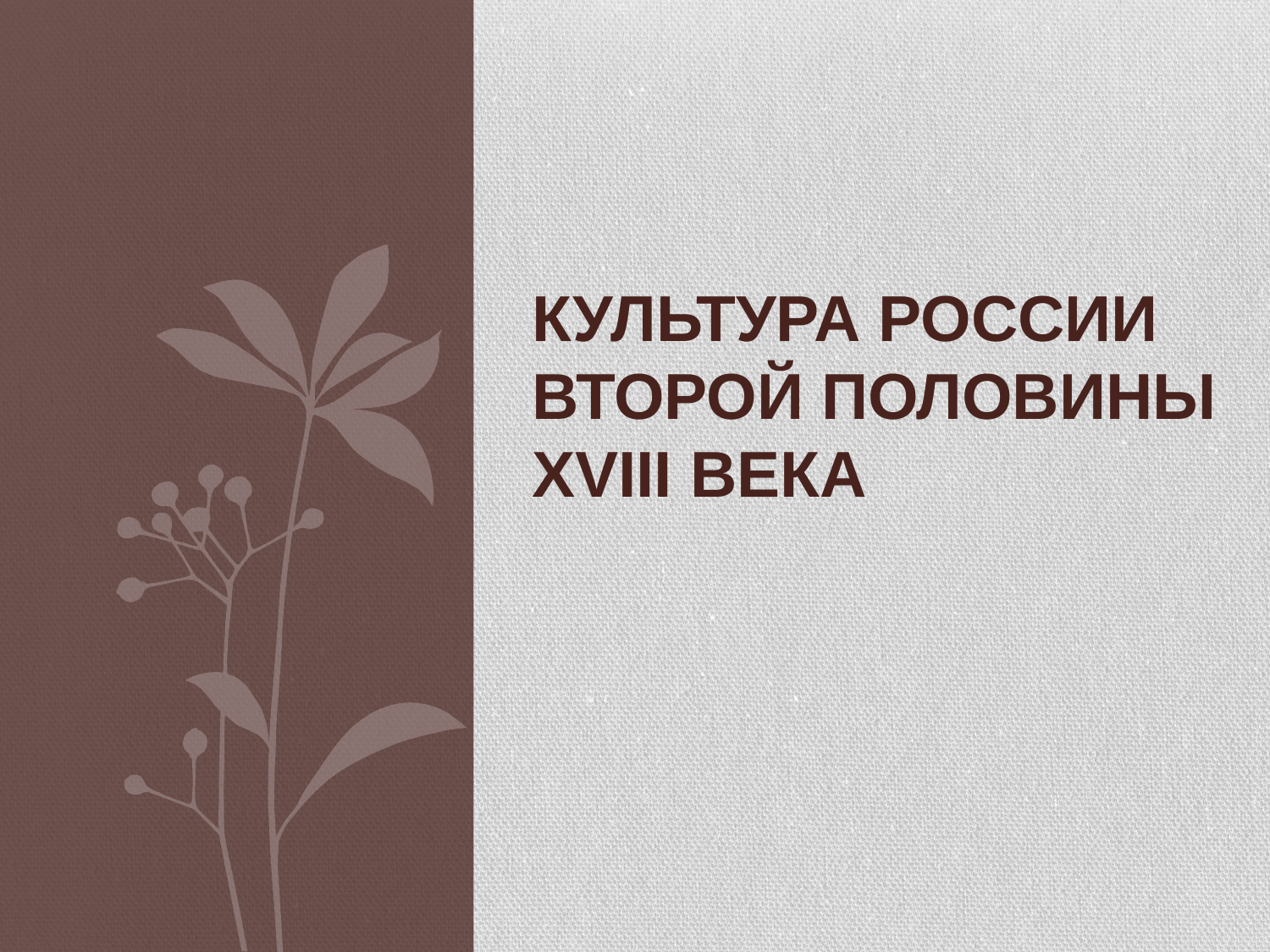

# Культура России второй половины XVIII века